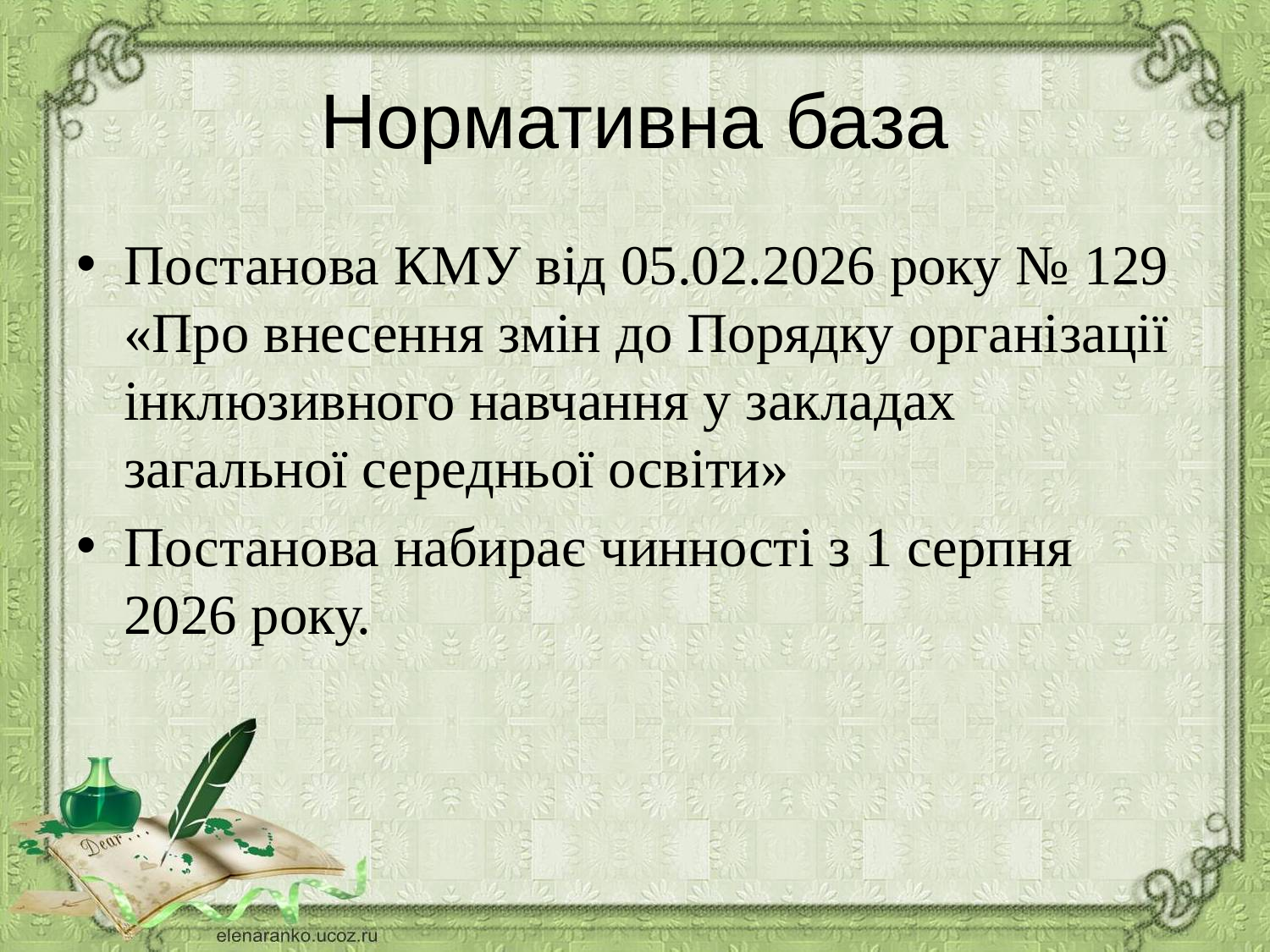

# Нормативна база
Постанова КМУ від 05.02.2026 року № 129 «Про внесення змін до Порядку організації інклюзивного навчання у закладах загальної середньої освіти»
Постанова набирає чинності з 1 серпня 2026 року.